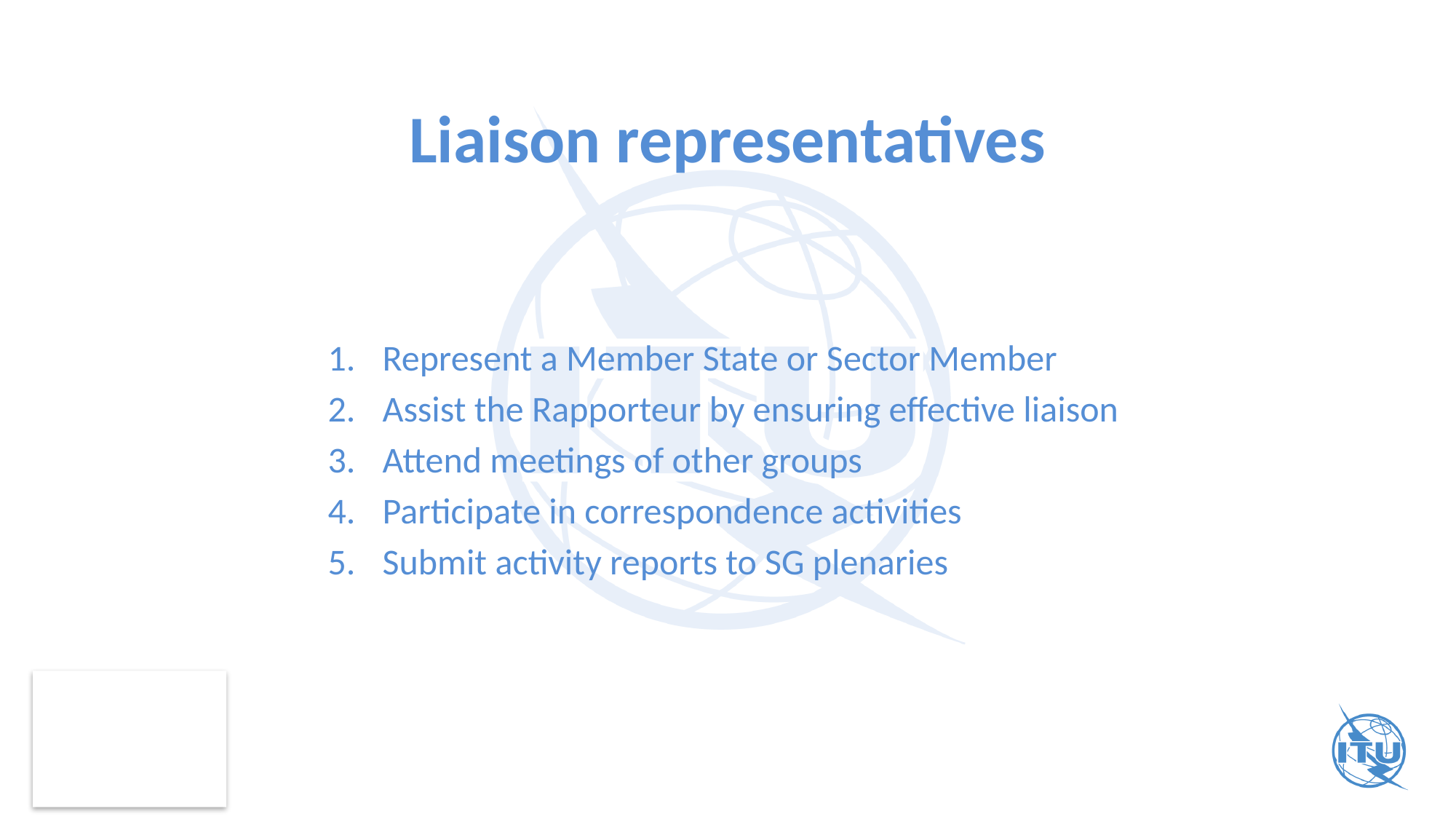

# Liaison representatives
Represent a Member State or Sector Member
Assist the Rapporteur by ensuring effective liaison
Attend meetings of other groups
Participate in correspondence activities
Submit activity reports to SG plenaries